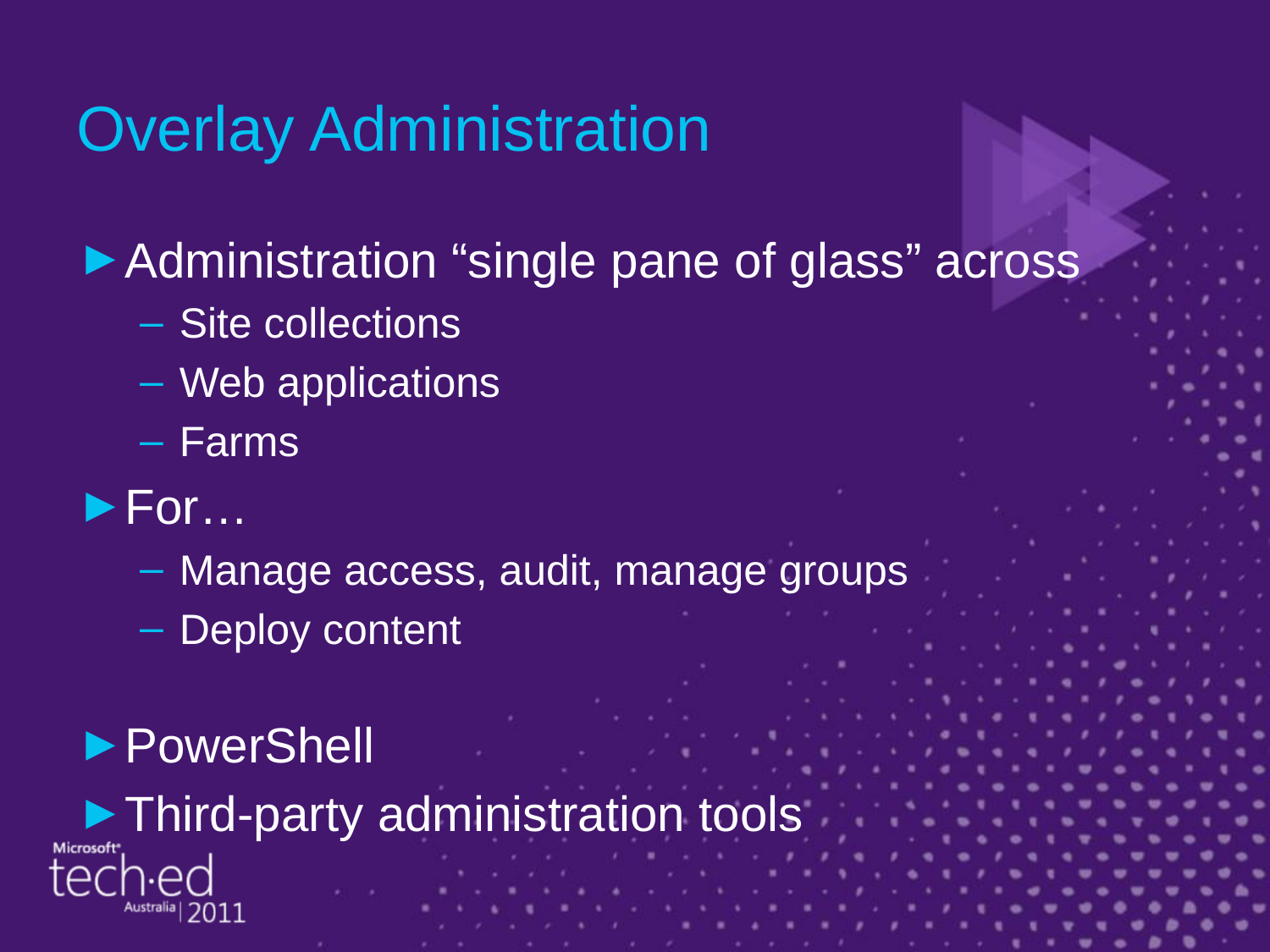

# Overlay Administration
Administration “single pane of glass” across
Site collections
Web applications
Farms
For…
Manage access, audit, manage groups
Deploy content
PowerShell
Third-party administration tools